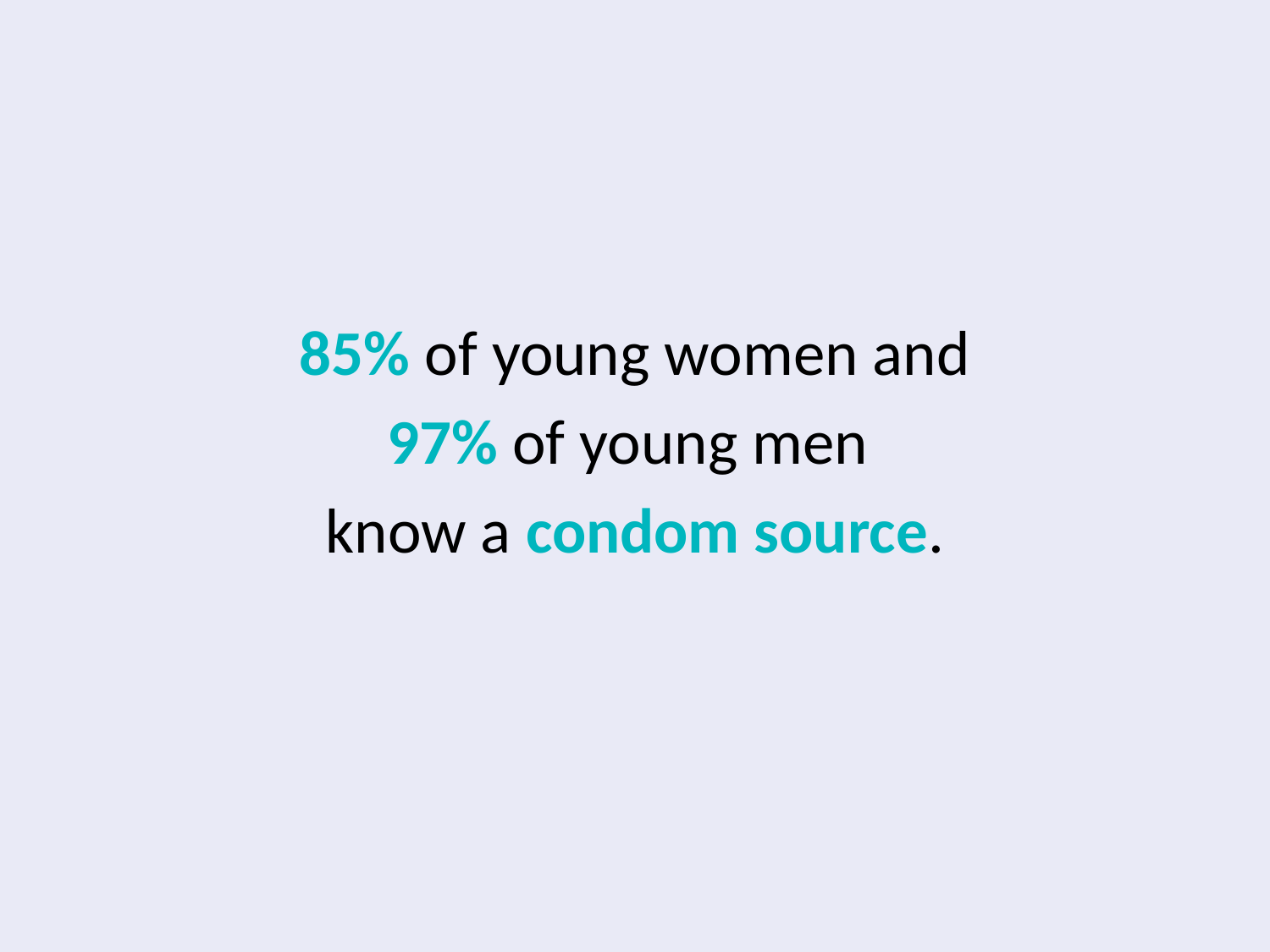

85% of young women and
97% of young men
know a condom source.